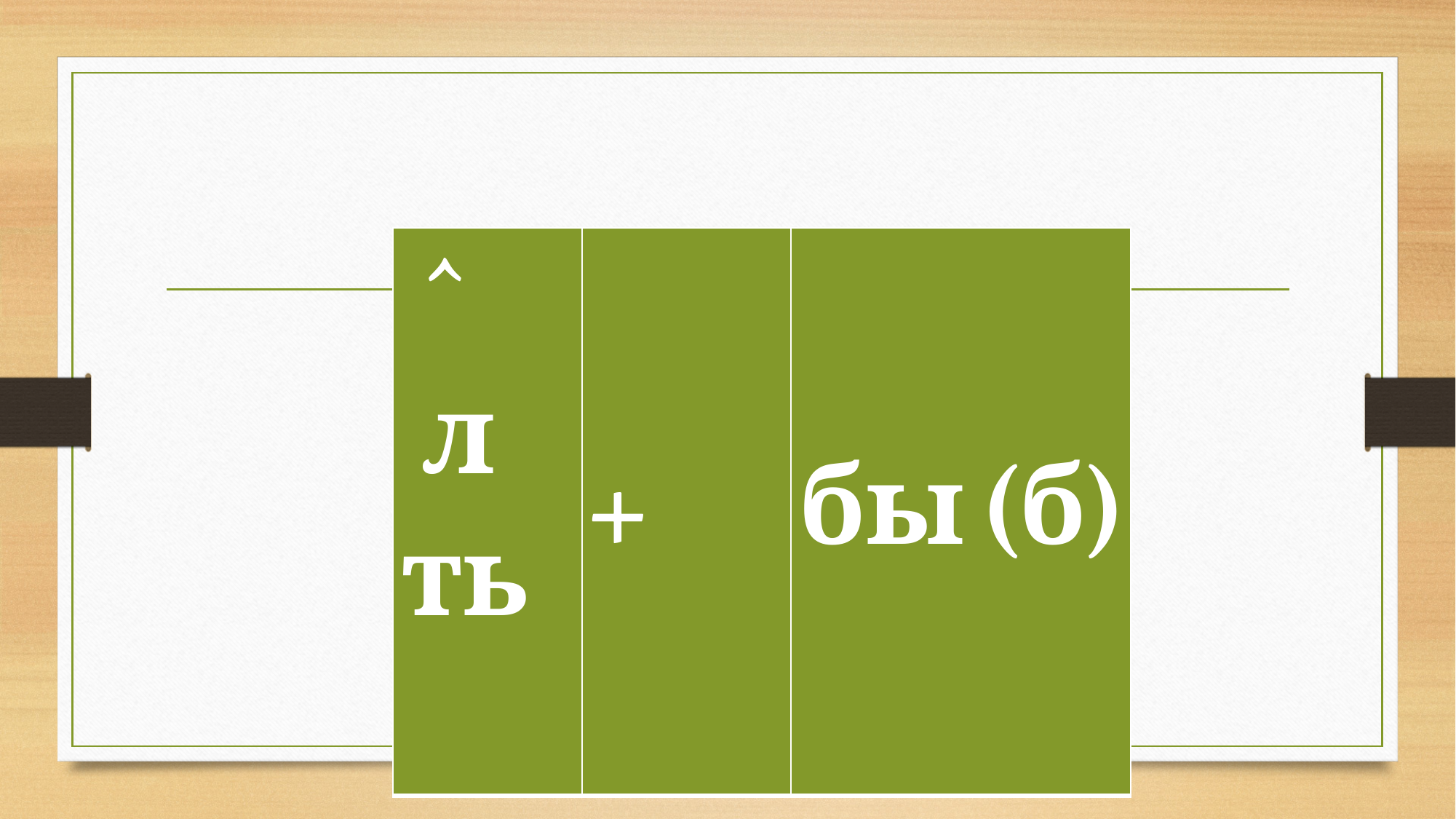

#
| ^ л ть | + | бы (б) |
| --- | --- | --- |